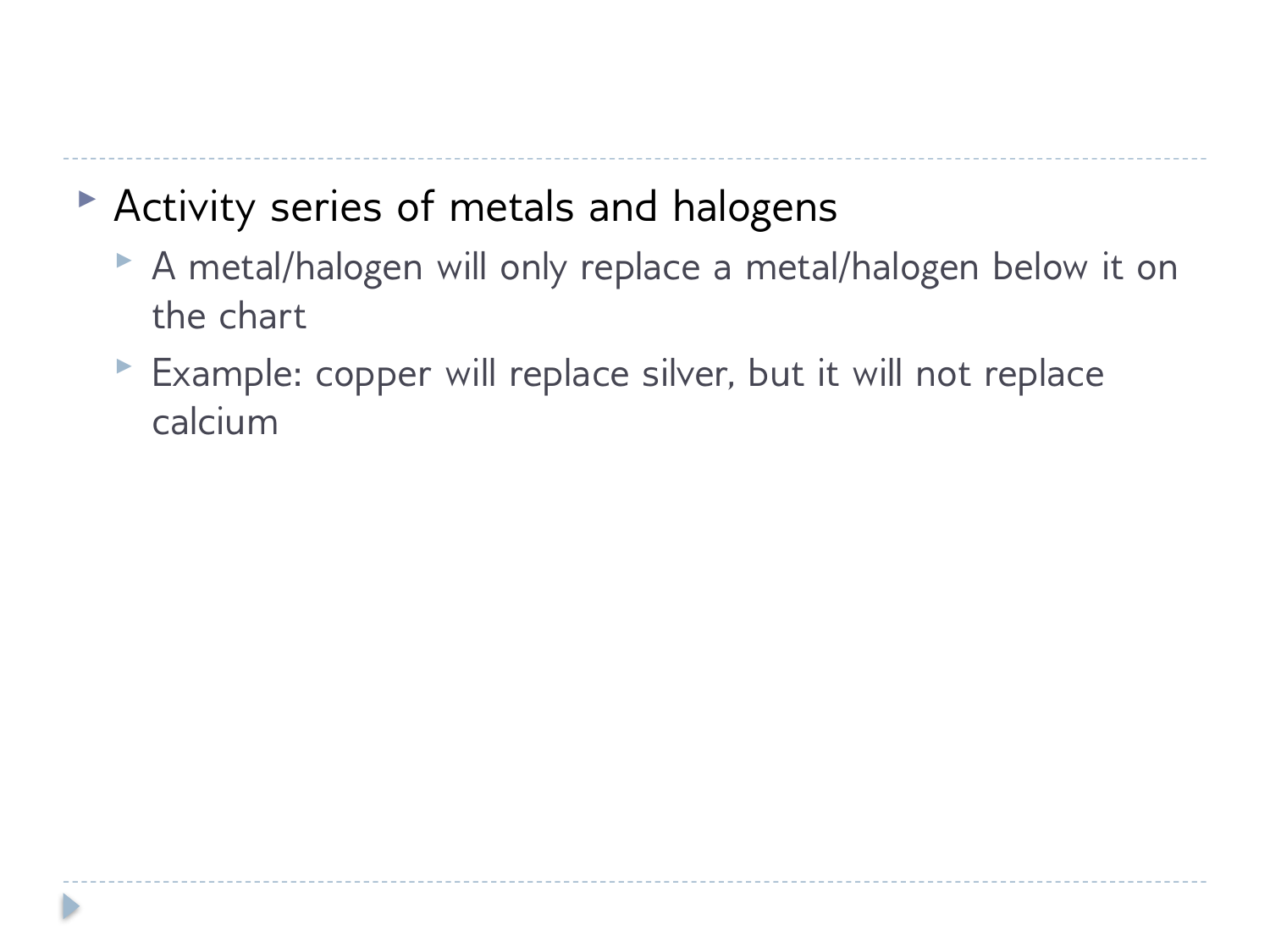

#
Activity series of metals and halogens
A metal/halogen will only replace a metal/halogen below it on the chart
Example: copper will replace silver, but it will not replace calcium